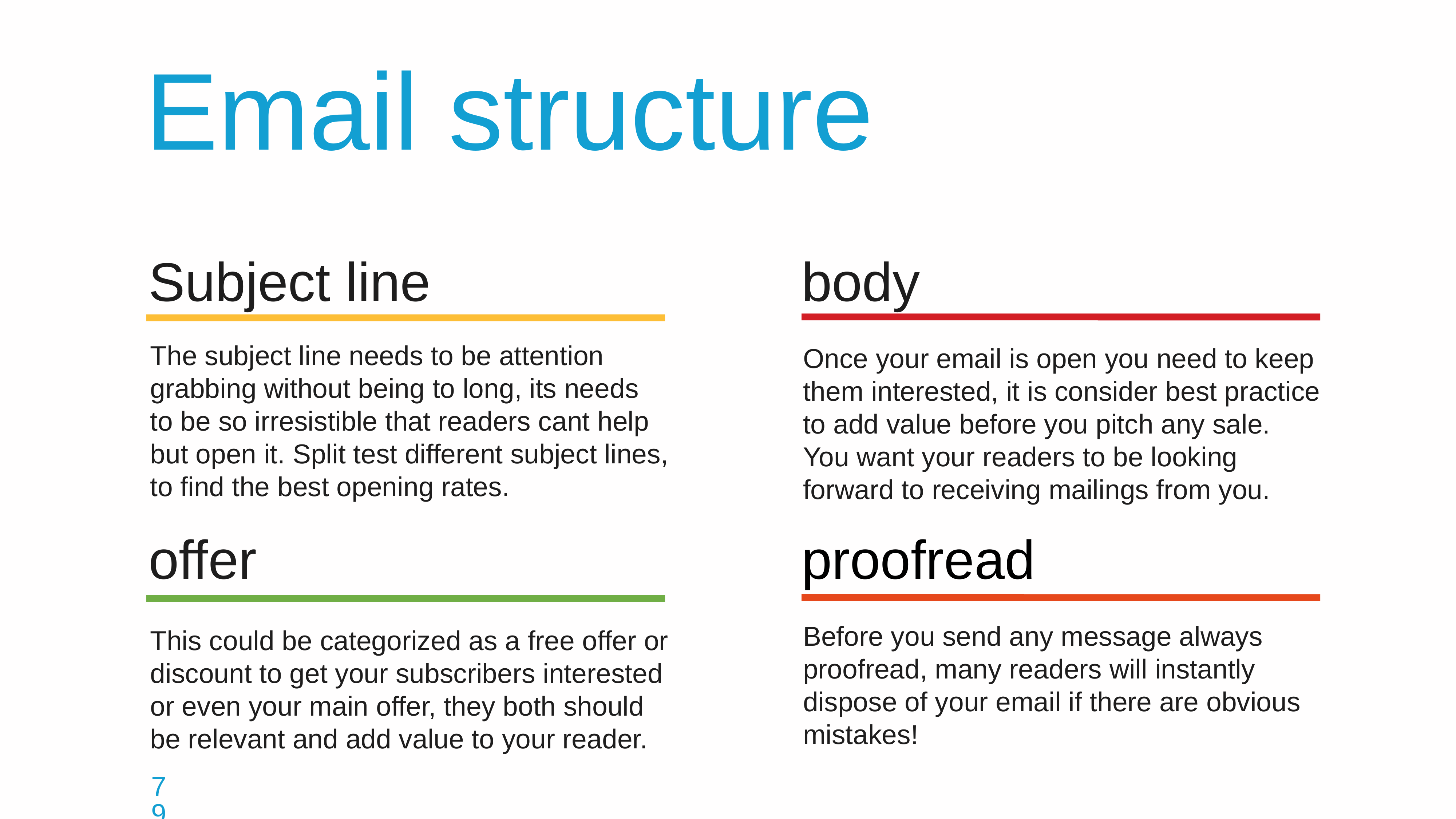

Email structure
Subject line

The subject line needs to be attention grabbing without being to long, its needs to be so irresistible that readers cant help but open it. Split test different subject lines, to find the best opening rates.
body

Once your email is open you need to keep them interested, it is consider best practice to add value before you pitch any sale. You want your readers to be looking forward to receiving mailings from you.
offer

This could be categorized as a free offer or discount to get your subscribers interested or even your main offer, they both should be relevant and add value to your reader.
proofread

Before you send any message always proofread, many readers will instantly dispose of your email if there are obvious mistakes!
79